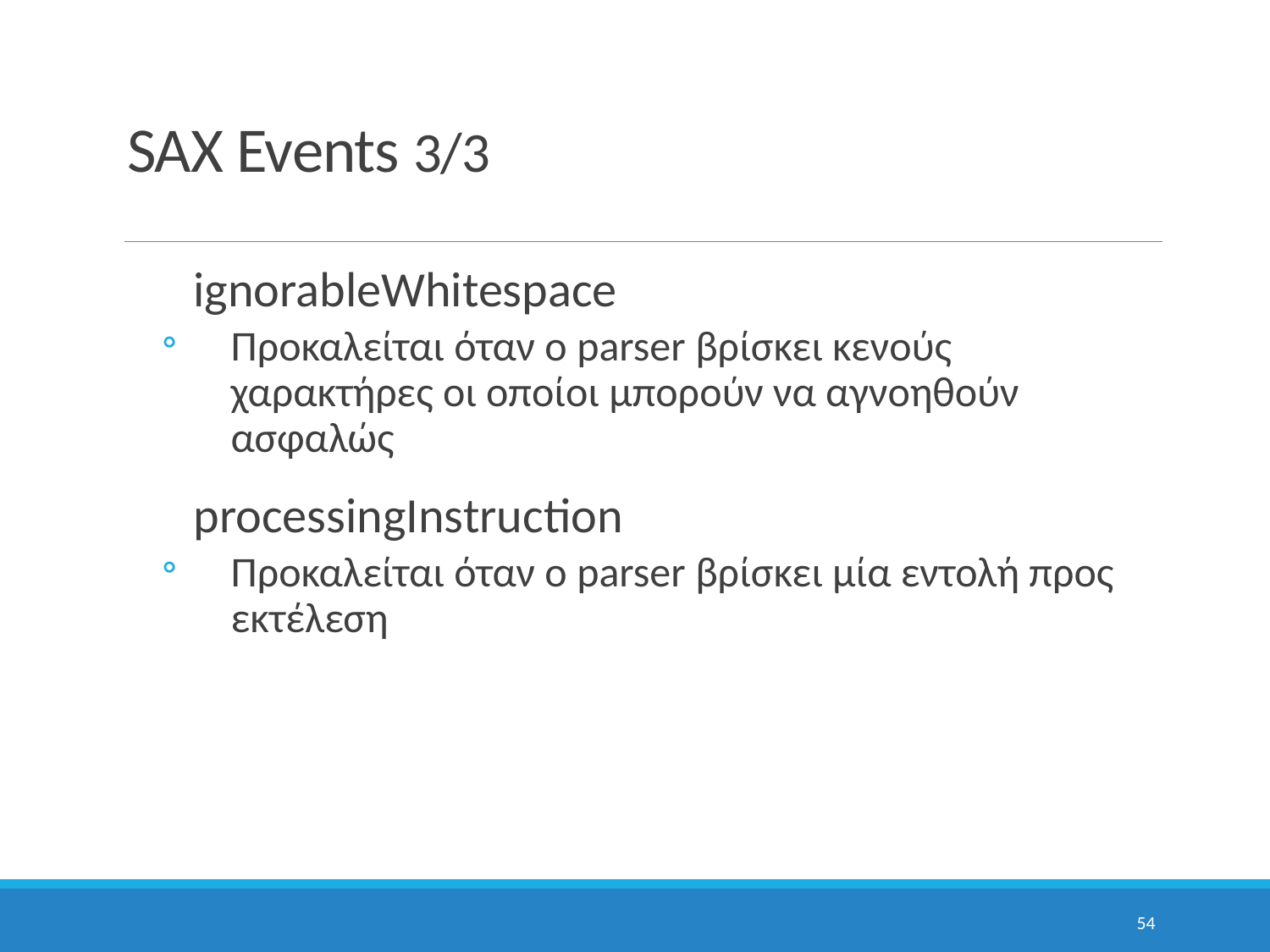

# SAX Events 3/3
ignorableWhitespace
Προκαλείται όταν ο parser βρίσκει κενούς χαρακτήρες οι οποίοι μπορούν να αγνοηθούν ασφαλώς
processingInstruction
Προκαλείται όταν ο parser βρίσκει μία εντολή προς εκτέλεση
54